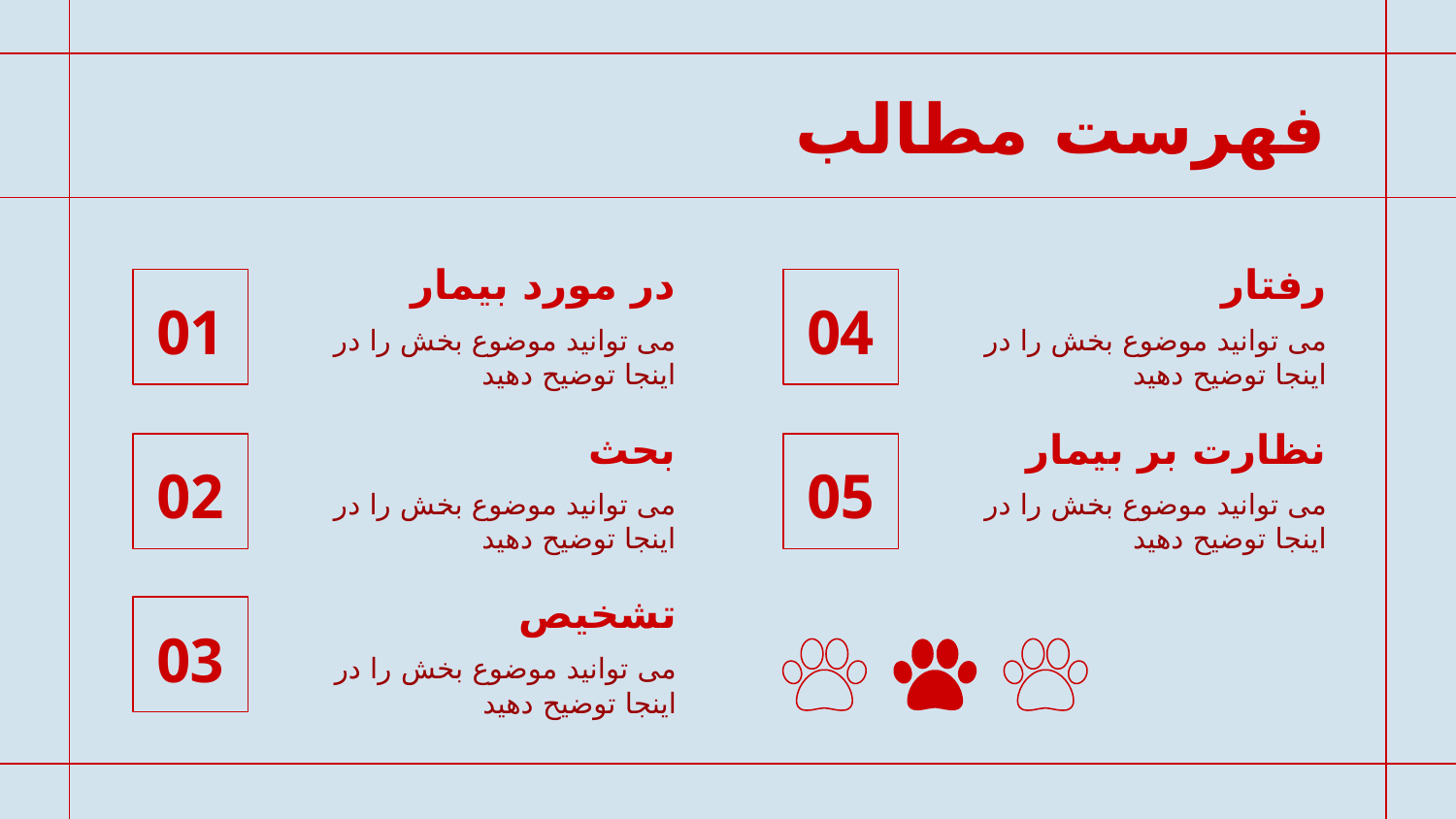

فهرست مطالب
# در مورد بیمار
رفتار

01
04
می توانید موضوع بخش را در اینجا توضیح دهید
می توانید موضوع بخش را در اینجا توضیح دهید
بحث
نظارت بر بیمار

05
02
می توانید موضوع بخش را در اینجا توضیح دهید
می توانید موضوع بخش را در اینجا توضیح دهید
تشخیص

03
می توانید موضوع بخش را در اینجا توضیح دهید